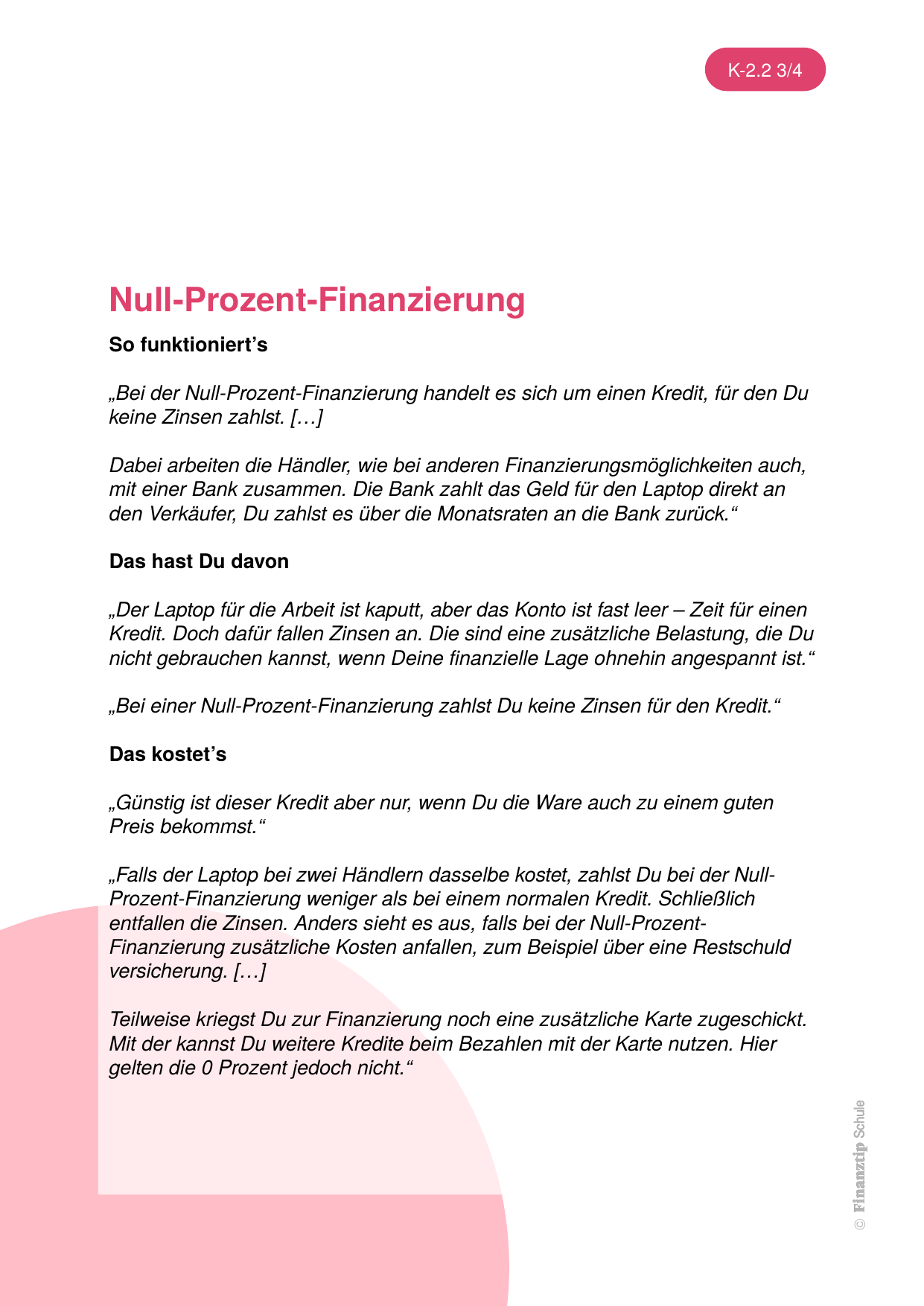

Null-Prozent-Finanzierung
So funktioniert’s

„Bei der Null-Prozent-Finanzierung handelt es sich um einen Kredit, für den Du keine Zinsen zahlst. […]

Dabei arbeiten die Händler, wie bei anderen Finanzierungsmöglichkeiten auch, mit einer Bank zusammen. Die Bank zahlt das Geld für den Laptop direkt an den Verkäufer, Du zahlst es über die Monatsraten an die Bank zurück.“

Das hast Du davon

„Der Laptop für die Arbeit ist kaputt, aber das Konto ist fast leer – Zeit für einen Kredit. Doch dafür fallen Zinsen an. Die sind eine zusätzliche Belastung, die Du nicht gebrauchen kannst, wenn Deine finanzielle Lage ohnehin angespannt ist.“

„Bei einer Null-Prozent-Finanzierung zahlst Du keine Zinsen für den Kredit.“

Das kostet’s

„Günstig ist dieser Kredit aber nur, wenn Du die Ware auch zu einem guten Preis bekommst.“

„Falls der Laptop bei zwei Händlern dasselbe kostet, zahlst Du bei der Null-Prozent-Finanzierung weniger als bei einem normalen Kredit. Schließlich entfallen die Zinsen. Anders sieht es aus, falls bei der Null-Prozent-Finanzierung zusätzliche Kosten anfallen, zum Beispiel über eine Rest­schuld­ver­si­che­rung. […]

Teilweise kriegst Du zur Finanzierung noch eine zusätzliche Karte zugeschickt. Mit der kannst Du weitere Kredite beim Bezahlen mit der Karte nutzen. Hier gelten die 0 Prozent jedoch nicht.“